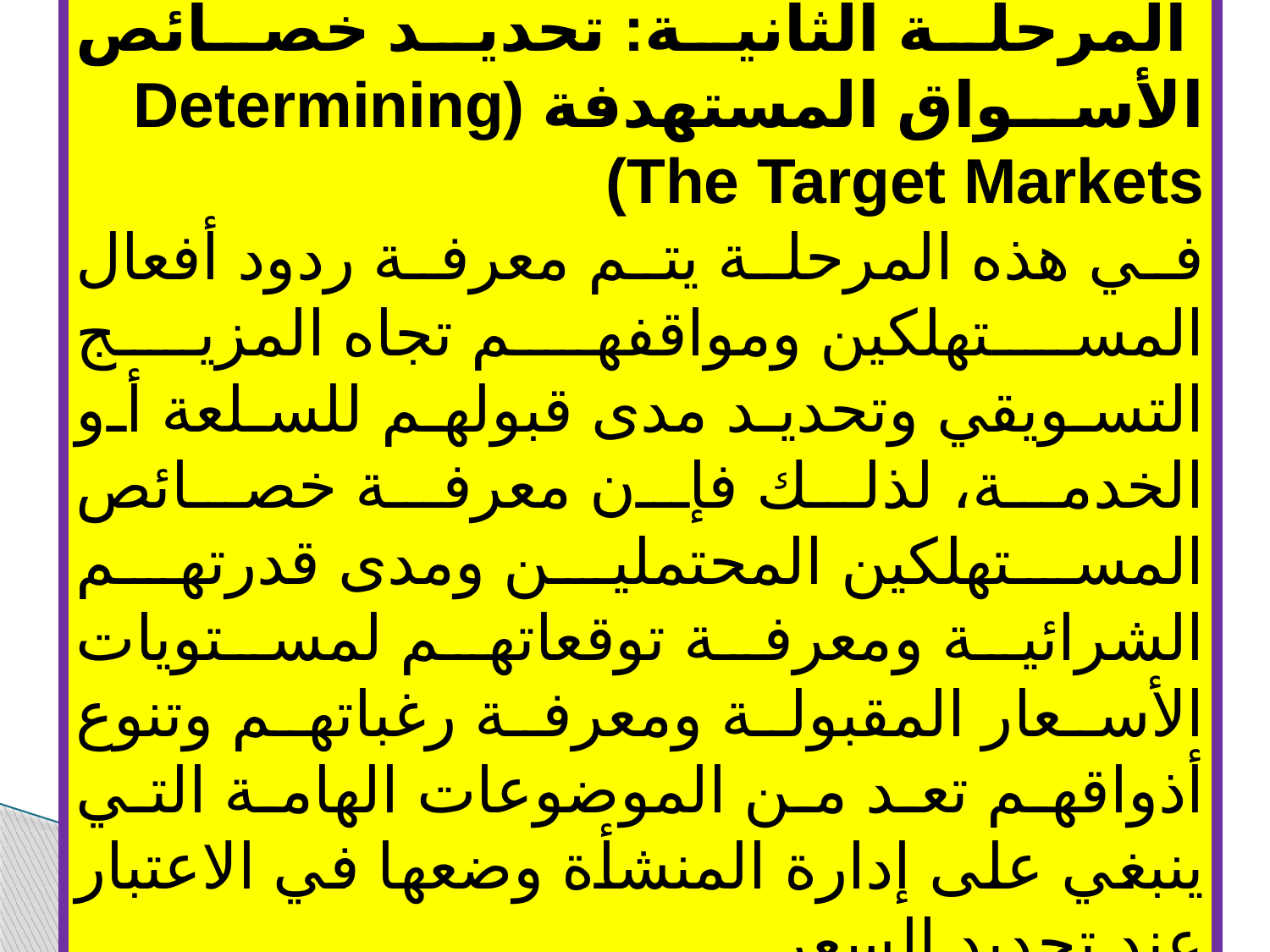

المرحلة الثانية: تحديد خصائص الأسواق المستهدفة (Determining The Target Markets)
	في هذه المرحلة يتم معرفة ردود أفعال المستهلكين ومواقفهم تجاه المزيج التسويقي وتحديد مدى قبولهم للسلعة أو الخدمة، لذلك فإن معرفة خصائص المستهلكين المحتملين ومدى قدرتهم الشرائية ومعرفة توقعاتهم لمستويات الأسعار المقبولة ومعرفة رغباتهم وتنوع أذواقهم تعد من الموضوعات الهامة التي ينبغي على إدارة المنشأة وضعها في الاعتبار عند تحديد السعر.